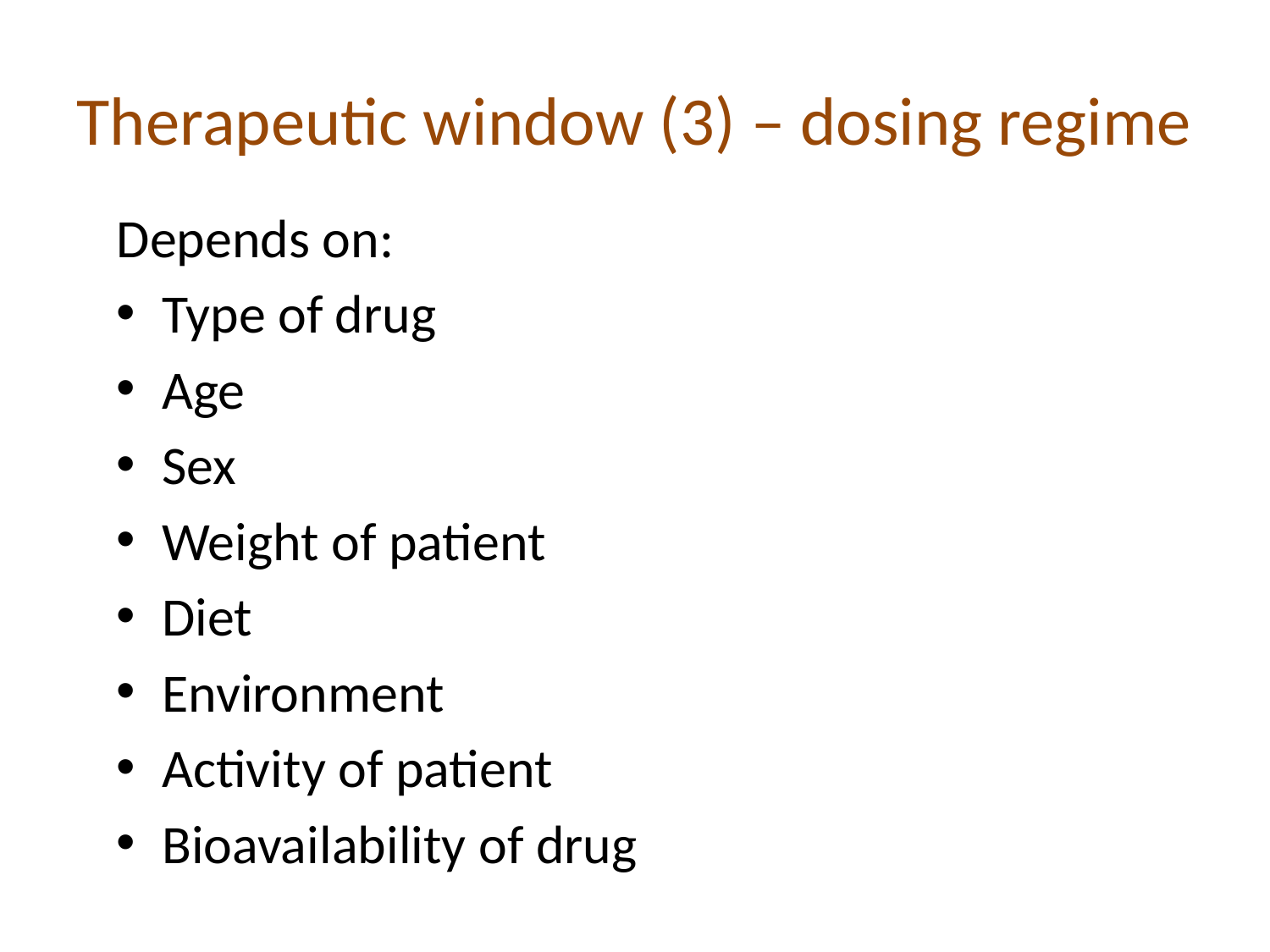

# Therapeutic window (3) – dosing regime
Depends on:
Type of drug
Age
Sex
Weight of patient
Diet
Environment
Activity of patient
Bioavailability of drug